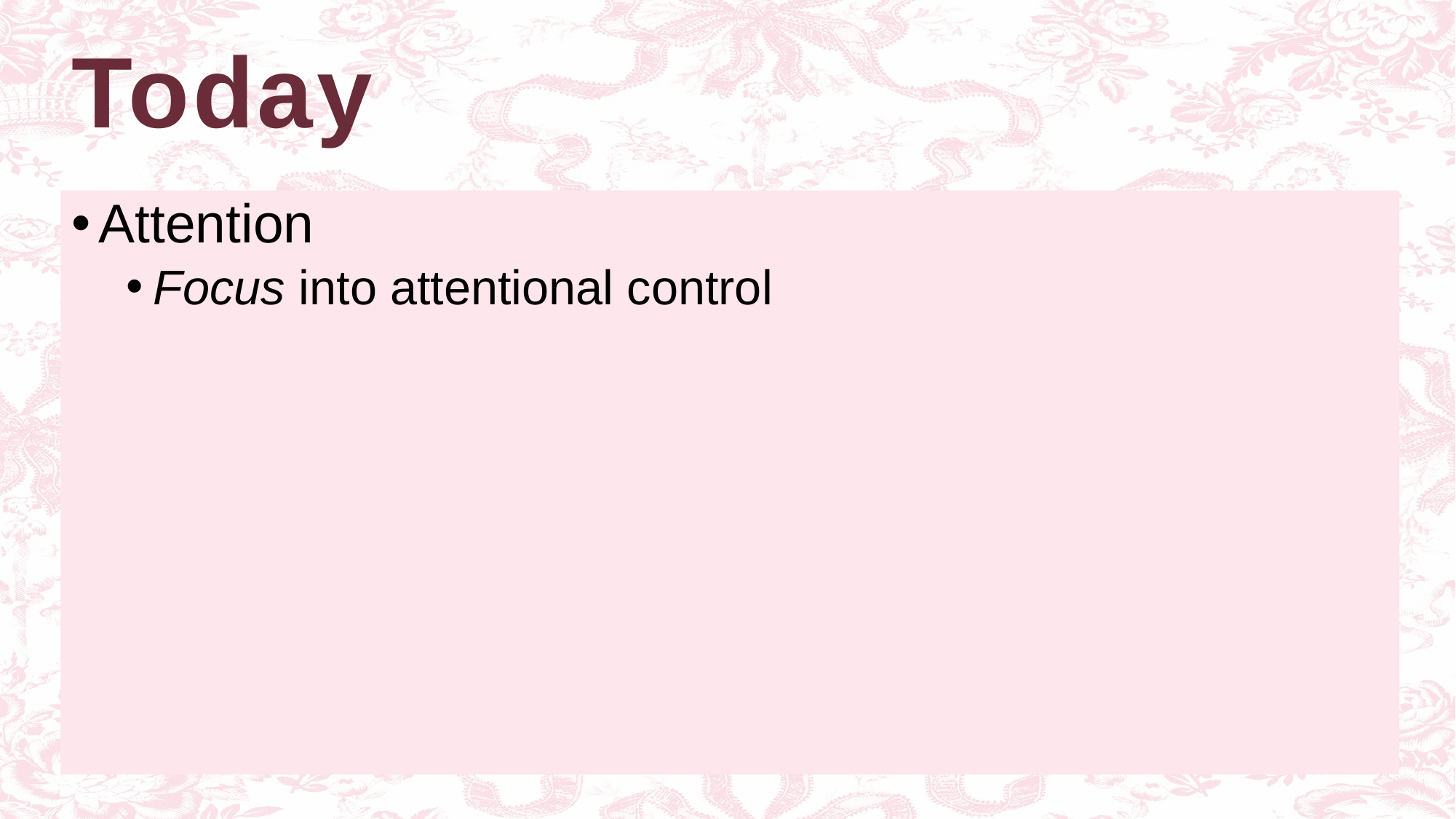

# Today
Attention
Focus into attentional control